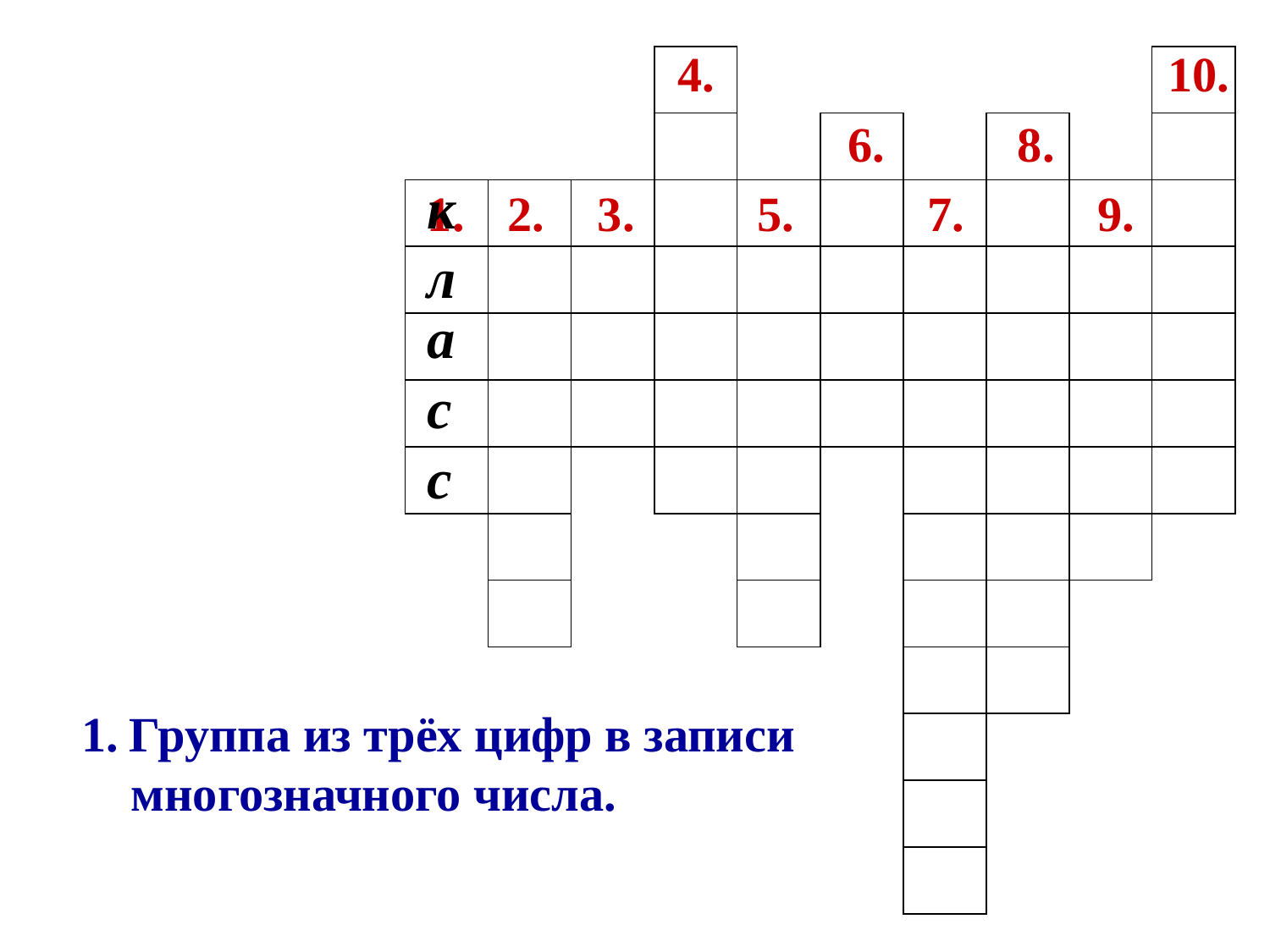

4.
10.
|  |  |  |  |  |  |  |  |  |  |
| --- | --- | --- | --- | --- | --- | --- | --- | --- | --- |
|  |  |  |  |  |  |  |  |  |  |
|  |  |  |  |  |  |  |  |  |  |
|  |  |  |  |  |  |  |  |  |  |
|  |  |  |  |  |  |  |  |  |  |
|  |  |  |  |  |  |  |  |  |  |
|  |  |  |  |  |  |  |  |  |  |
|  |  |  |  |  |  |  |  |  |  |
|  |  |  |  |  |  |  |  |  |  |
|  |  |  |  |  |  |  |  |  |  |
|  |  |  |  |  |  |  |  |  |  |
|  |  |  |  |  |  |  |  |  |  |
|  |  |  |  |  |  |  |  |  |  |
6.
8.
к
1.
2.
3.
5.
7.
9.
л
а
с
с
Группа из трёх цифр в записи
    многозначного числа.